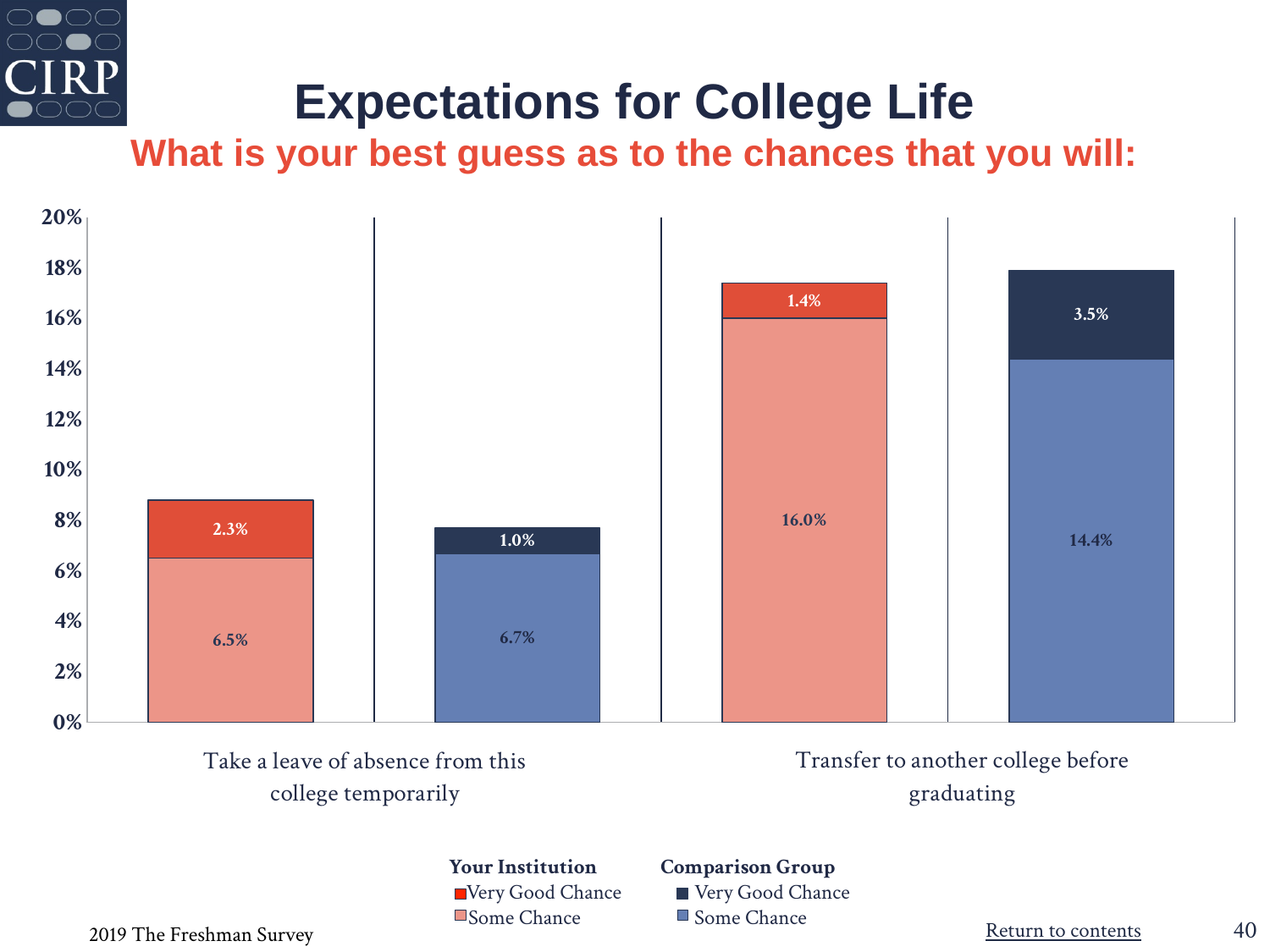

# Expectations for College Life What is your best guess as to the chances that you will:

### Chart

| Category | Some Chance | Very Good Chance |
|---|---|---|
| Your Institution | 0.065 | 0.023 |
| Comparison Group | 0.067 | 0.01 |
| Your Institution | 0.16 | 0.014 |
| Comparison Group | 0.144 | 0.035 |
   Your Institution               Comparison Group
       Very Good Chance	 Very Good Chance
       Some Chance          	 Some Chance
2019 The Freshman Survey

Return to contents
40